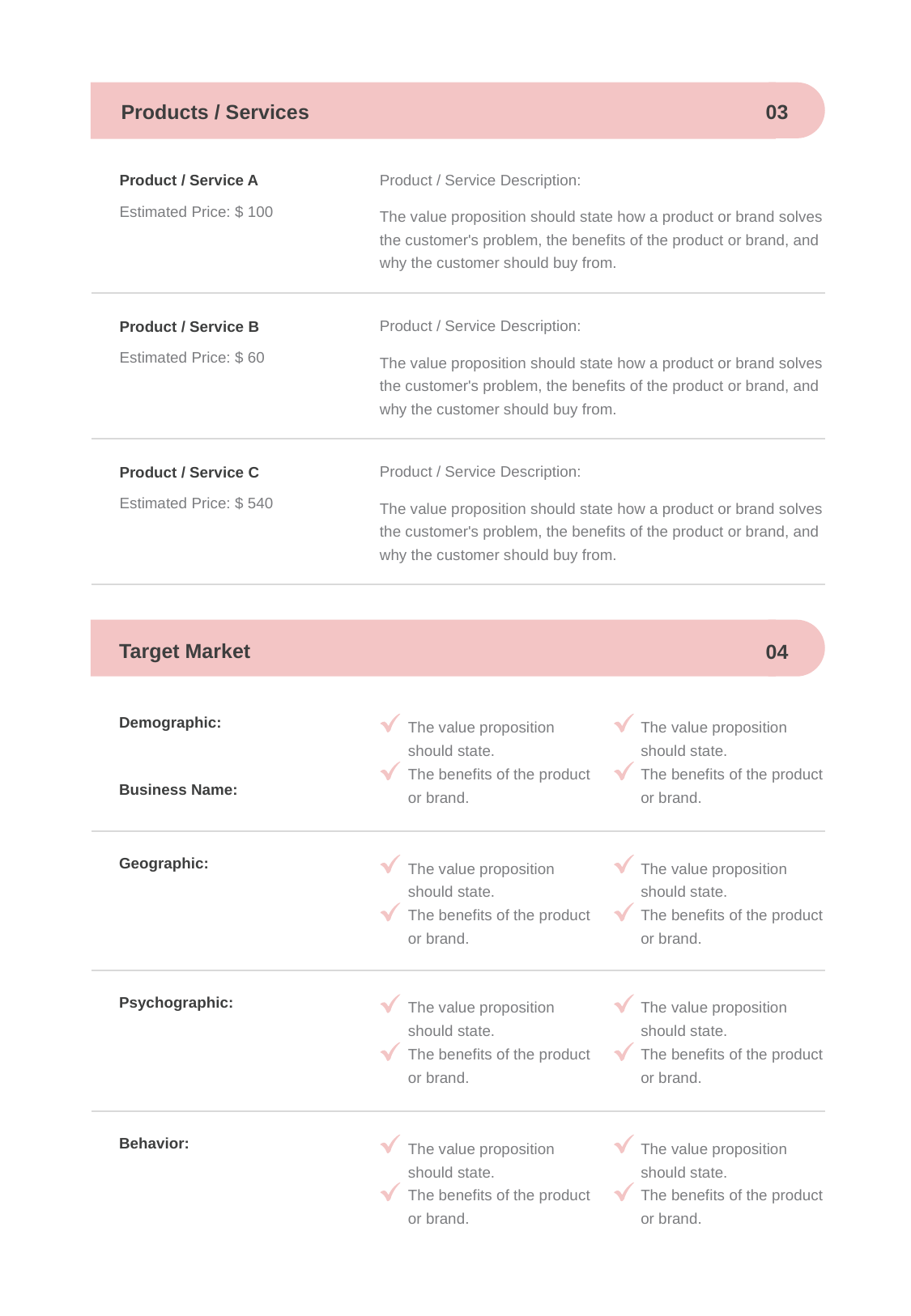

03
Products / Services
Product / Service Description:
Product / Service A
Estimated Price: $ 100
The value proposition should state how a product or brand solves the customer's problem, the benefits of the product or brand, and why the customer should buy from.
Product / Service Description:
Product / Service B
Estimated Price: $ 60
The value proposition should state how a product or brand solves the customer's problem, the benefits of the product or brand, and why the customer should buy from.
Product / Service Description:
Product / Service C
Estimated Price: $ 540
The value proposition should state how a product or brand solves the customer's problem, the benefits of the product or brand, and why the customer should buy from.

Target Market
04
Demographic:
The value proposition should state.
The benefits of the product or brand.
The value proposition should state.
The benefits of the product or brand.

Business Name:
Geographic:
The value proposition should state.
The benefits of the product or brand.
The value proposition should state.
The benefits of the product or brand.

Psychographic:
The value proposition should state.
The benefits of the product or brand.
The value proposition should state.
The benefits of the product or brand.

Behavior:
The value proposition should state.
The benefits of the product or brand.
The value proposition should state.
The benefits of the product or brand.